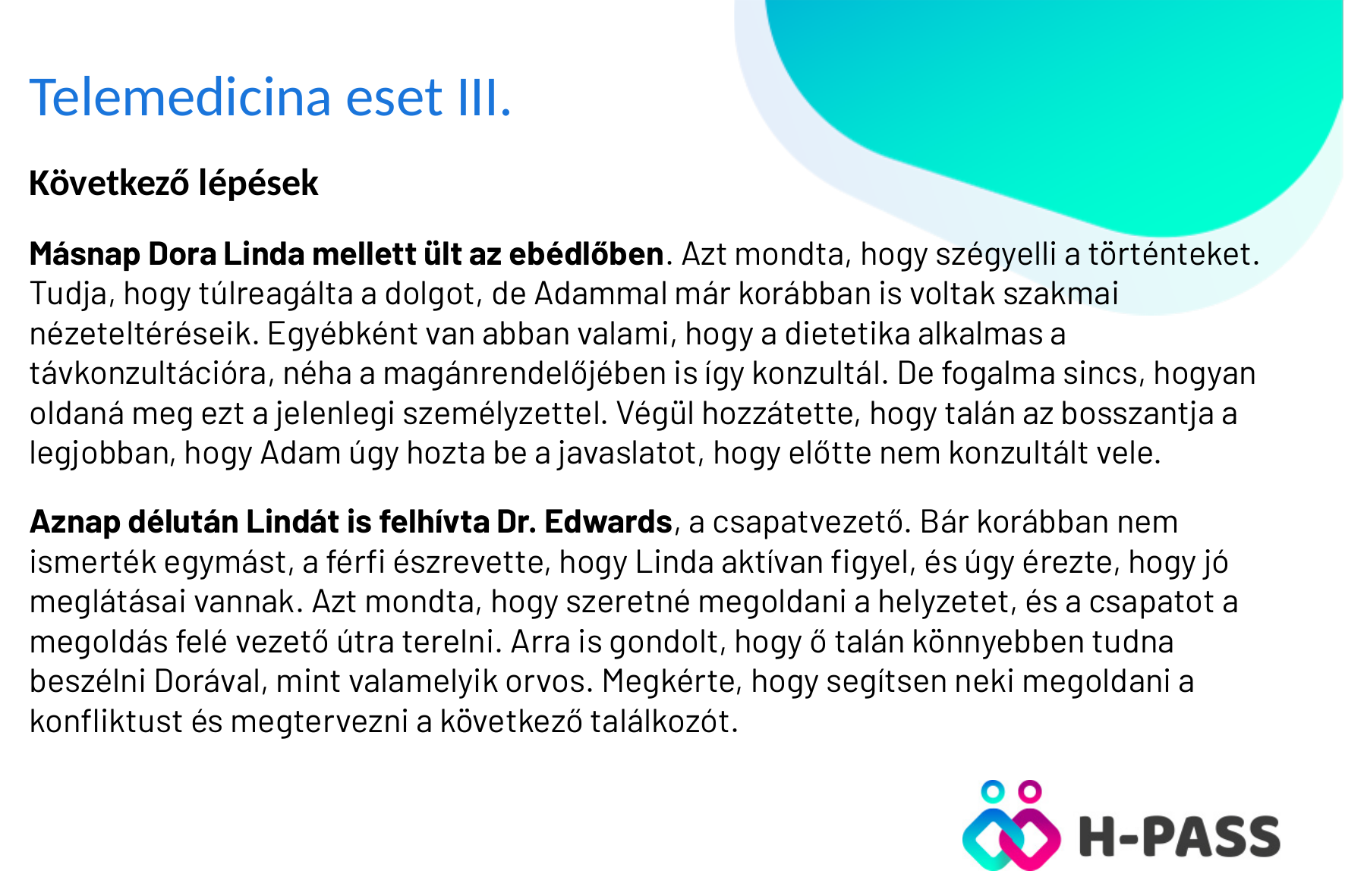

# Telemedicina eset III.
Következő lépések
Másnap Dora Linda mellett ült az ebédlőben. Azt mondta, hogy szégyelli a történteket. Tudja, hogy túlreagálta a dolgot, de Adammal már korábban is voltak szakmai nézeteltéréseik. Egyébként van abban valami, hogy a dietetika alkalmas a távkonzultációra, néha a magánrendelőjében is így konzultál. De fogalma sincs, hogyan oldaná meg ezt a jelenlegi személyzettel. Végül hozzátette, hogy talán az bosszantja a legjobban, hogy Adam úgy hozta be a javaslatot, hogy előtte nem konzultált vele.
Aznap délután Lindát is felhívta Dr. Edwards, a csapatvezető. Bár korábban nem ismerték egymást, a férfi észrevette, hogy Linda aktívan figyel, és úgy érezte, hogy jó meglátásai vannak. Azt mondta, hogy szeretné megoldani a helyzetet, és a csapatot a megoldás felé vezető útra terelni. Arra is gondolt, hogy ő talán könnyebben tudna beszélni Dorával, mint valamelyik orvos. Megkérte, hogy segítsen neki megoldani a konfliktust és megtervezni a következő találkozót.